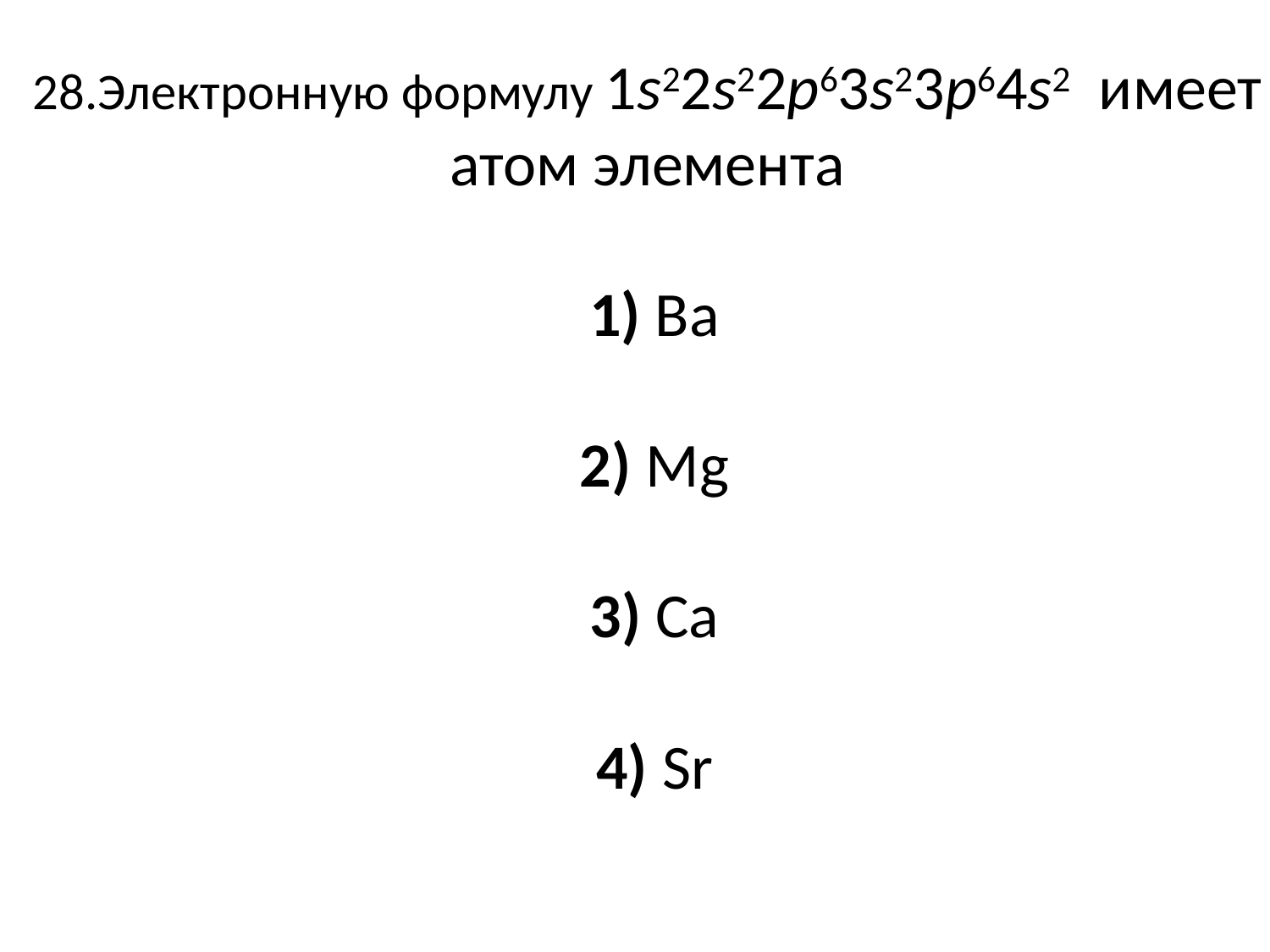

# 28.Электронную формулу 1s22s22p63s23p64s2  имеет атом элемента     1) Ba     2) Mg     3) Ca     4) Sr